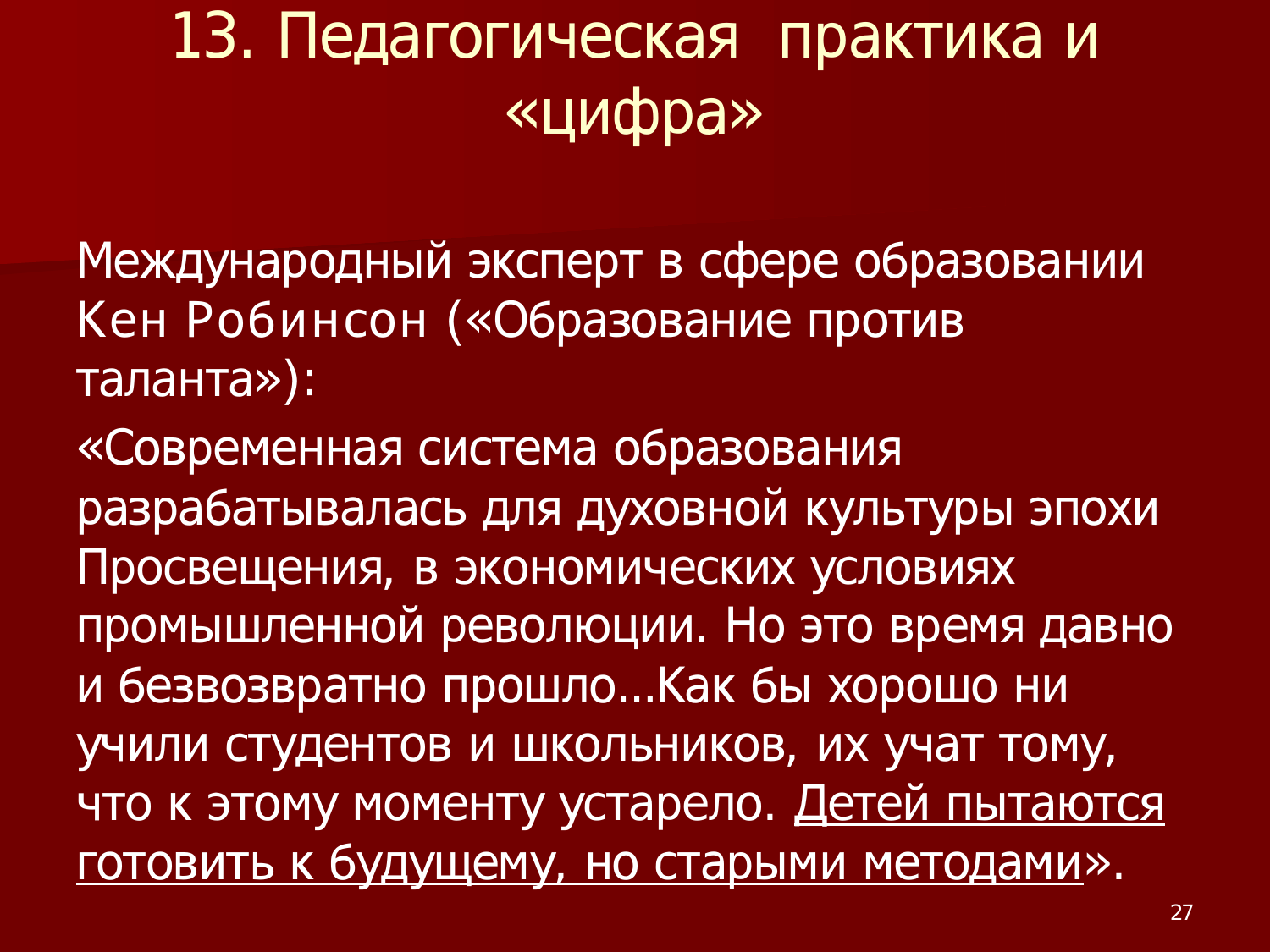

# 13. Педагогическая  практика и «цифра»
Международный эксперт в сфере образовании Кен Робинсон («Образование против таланта»):
«Современная система образования разрабатывалась для духовной культуры эпохи Просвещения, в экономических условиях промышленной революции. Но это время давно и безвозвратно прошло…Как бы хорошо ни учили студентов и школьников, их учат тому, что к этому моменту устарело. Детей пытаются готовить к будущему, но старыми методами».
27